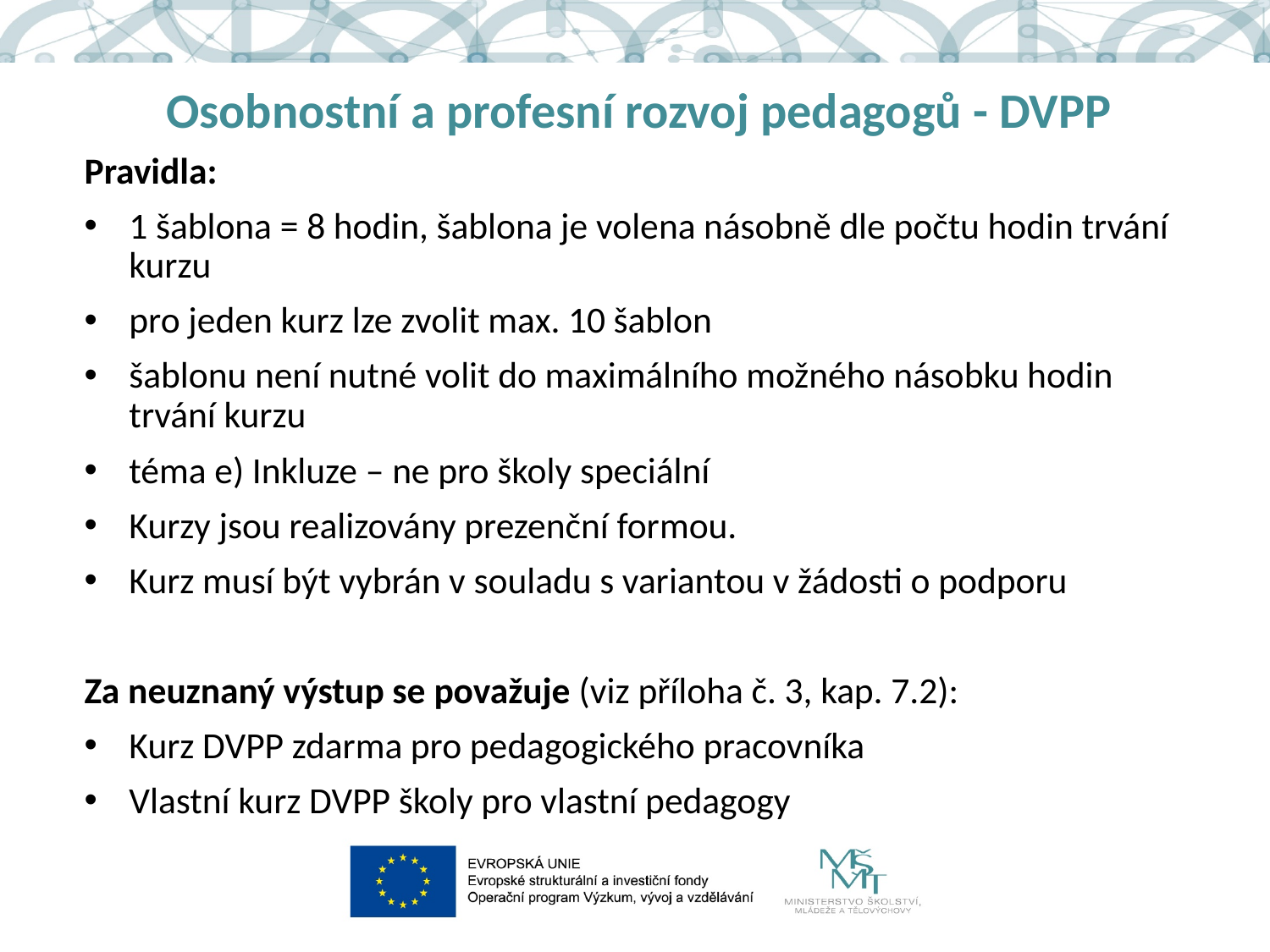

# Osobnostní a profesní rozvoj pedagogů - DVPP
Pravidla:
1 šablona = 8 hodin, šablona je volena násobně dle počtu hodin trvání kurzu
pro jeden kurz lze zvolit max. 10 šablon
šablonu není nutné volit do maximálního možného násobku hodin trvání kurzu
téma e) Inkluze – ne pro školy speciální
Kurzy jsou realizovány prezenční formou.
Kurz musí být vybrán v souladu s variantou v žádosti o podporu

Za neuznaný výstup se považuje (viz příloha č. 3, kap. 7.2):
Kurz DVPP zdarma pro pedagogického pracovníka
Vlastní kurz DVPP školy pro vlastní pedagogy